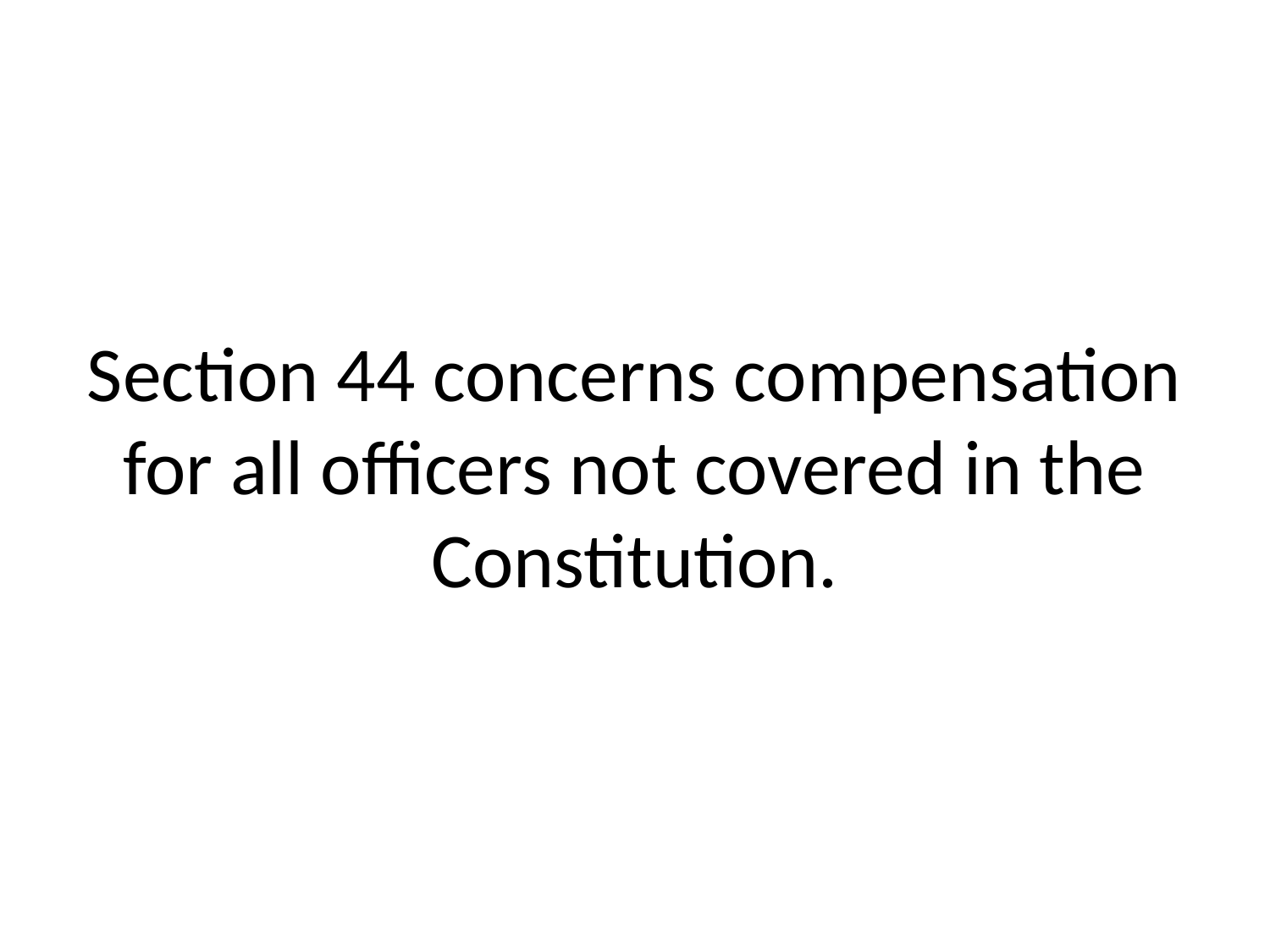

# Section 44 concerns compensation for all officers not covered in the Constitution.